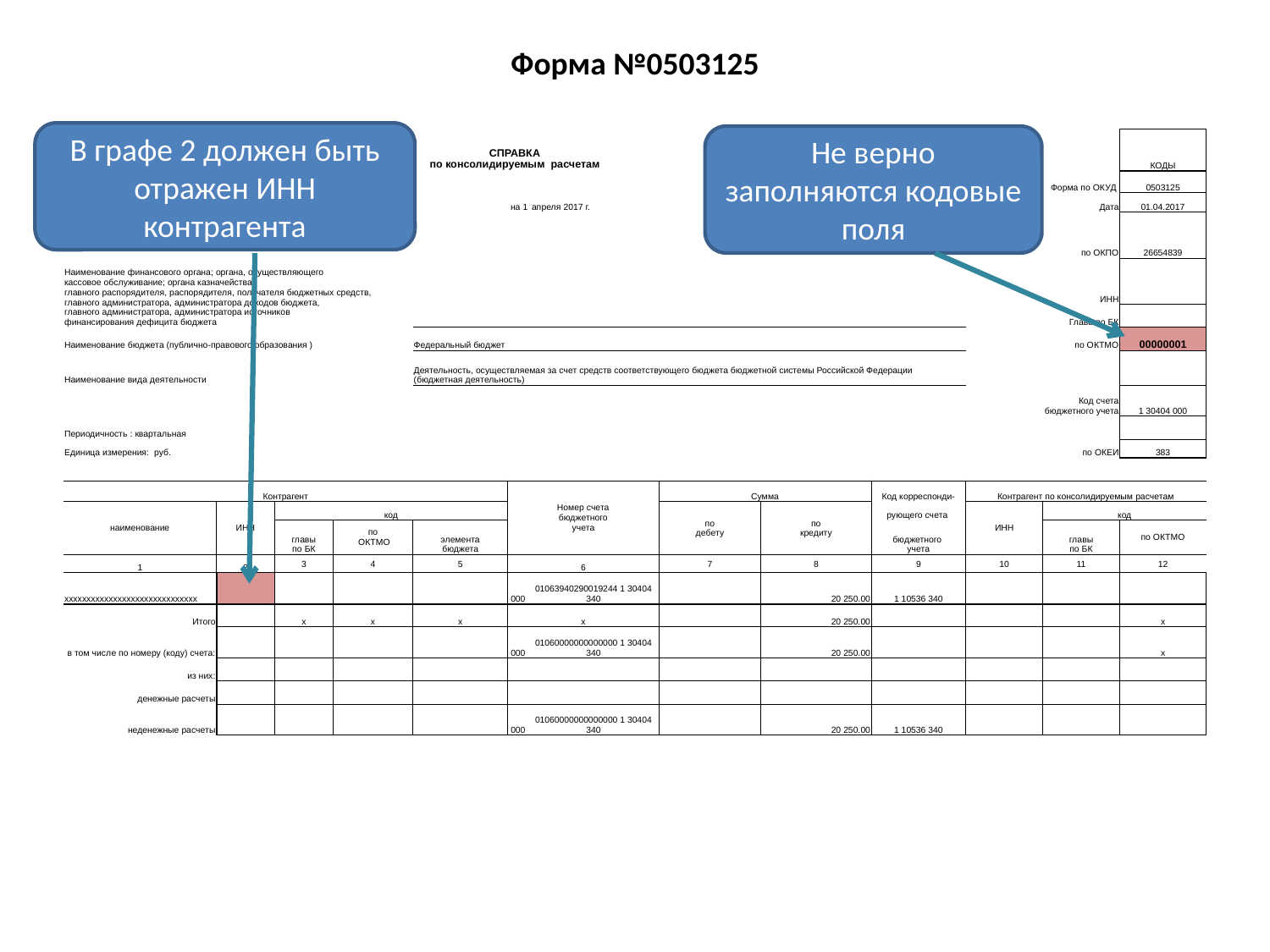

# Форма №0503125
|  |  |  |  |  |  |  |  |  |  |  |  |  |
| --- | --- | --- | --- | --- | --- | --- | --- | --- | --- | --- | --- | --- |
| СПРАВКА по консолидируемым расчетам |  |  |  |  |  |  |  |  |  |  |  | КОДЫ |
|  |  |  |  |  |  |  |  |  |  |  | Форма по ОКУД | 0503125 |
|  |  |  |  | на 1 |  | апреля 2017 г. |  |  |  |  | Дата | 01.04.2017 |
| Наименование финансового органа; органа, осуществляющего кассовое обслуживание; органа казначейства; главного распорядителя, распорядителя, получателя бюджетных средств, главного администратора, администратора доходов бюджета, главного администратора, администратора источников финансирования дефицита бюджета |  |  |  |  |  |  |  |  |  |  |  |  |
|  |  |  |  |  |  |  |  |  |  |  | по ОКПО | 26654839 |
|  |  |  |  |  |  |  |  |  |  |  | ИНН |  |
|  |  |  |  |  |  |  |  |  |  |  | Глава по БК |  |
| Наименование бюджета (публично-правового образования ) |  |  |  | Федеральный бюджет |  |  |  |  |  |  | по ОКТМО | 00000001 |
| Наименование вида деятельности |  |  |  | Деятельность, осуществляемая за счет средств соответствующего бюджета бюджетной системы Российской Федерации (бюджетная деятельность) |  |  |  |  |  |  |  |  |
|  |  |  |  |  |  |  |  |  |  |  | Код счета бюджетного учета | 1 30404 000 |
| Периодичность : квартальная |  |  |  |  |  |  |  |  |  |  |  |  |
| Единица измерения: руб. |  |  |  |  |  |  |  |  |  |  | по ОКЕИ | 383 |
|  |  |  |  |  |  |  |  |  |  |  |  |  |
| Контрагент |  |  |  |  | Номер счета бюджетного учета |  | Сумма |  | Код корреспонди- | Контрагент по консолидируемым расчетам |  |  |
| наименование | ИНН | код |  |  |  |  | по дебету | по кредиту | рующего счета | ИНН | код |  |
|  |  | главы по БК | по ОКТМО | элемента бюджета |  |  |  |  | бюджетного учета |  | главы по БК | по ОКТМО |
| 1 | 2 | 3 | 4 | 5 | 6 |  | 7 | 8 | 9 | 10 | 11 | 12 |
| хххххххххххххххххххххххххххххх |  |  |  |  | 000 | 01063940290019244 1 30404 340 |  | 20 250.00 | 1 10536 340 |  |  |  |
| Итого |  | x | x | x | x |  |  | 20 250.00 |  |  |  | x |
| в том числе по номеру (коду) счета: |  |  |  |  | 000 | 01060000000000000 1 30404 340 |  | 20 250.00 |  |  |  | x |
| из них: |  |  |  |  |  |  |  |  |  |  |  |  |
| денежные расчеты |  |  |  |  |  |  |  |  |  |  |  |  |
| неденежные расчеты |  |  |  |  | 000 | 01060000000000000 1 30404 340 |  | 20 250.00 | 1 10536 340 |  |  |  |
В графе 2 должен быть отражен ИНН контрагента
Не верно заполняются кодовые поля